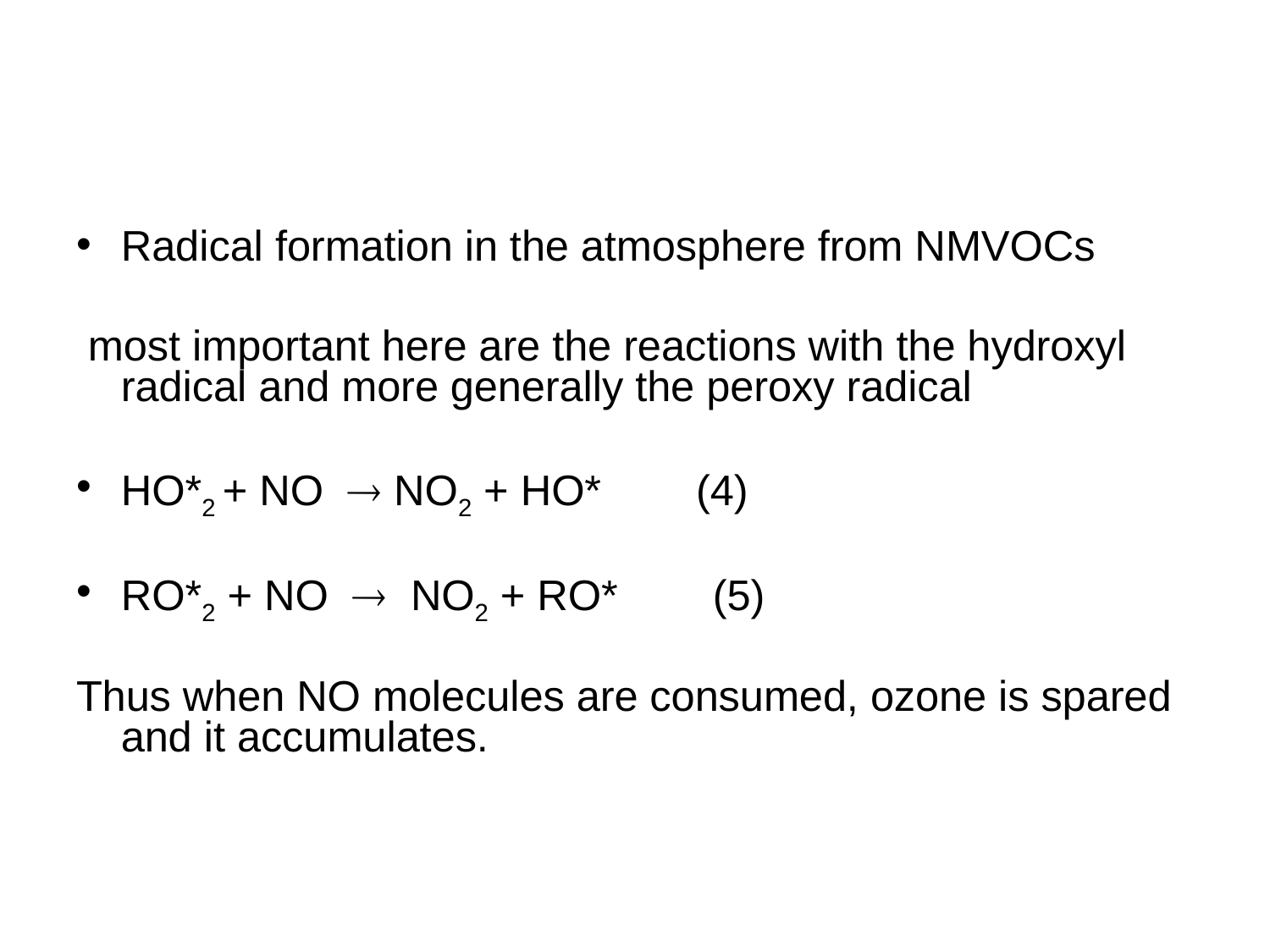

#
Radical formation in the atmosphere from NMVOCs

 most important here are the reactions with the hydroxyl radical and more generally the peroxy radical

HO*2 + NO  → NO2 + HO*        (4)

RO*2 + NO  →  NO2 + RO*        (5)

Thus when NO molecules are consumed, ozone is spared and it accumulates.